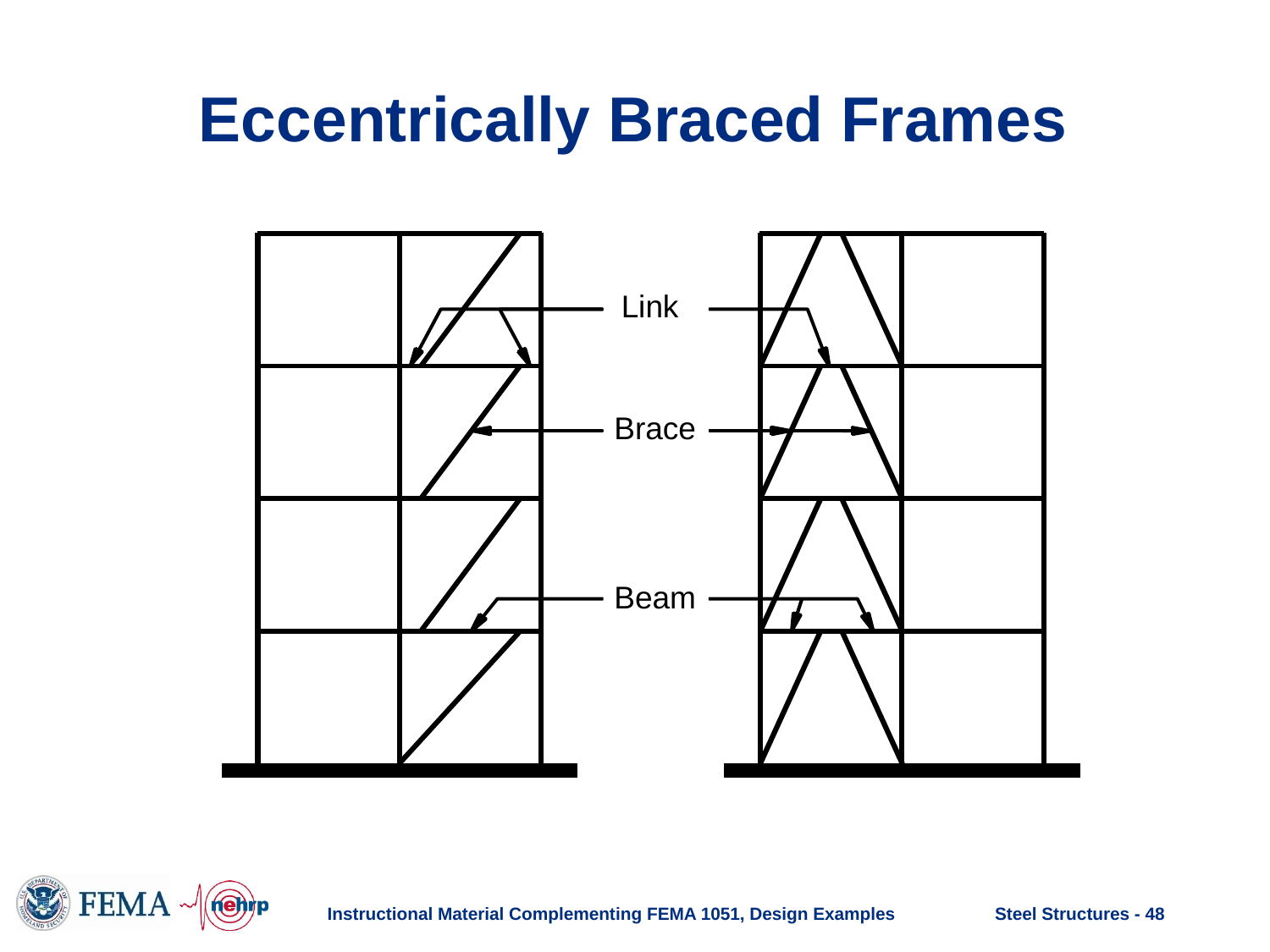

# Eccentrically Braced Frames

Link
Brace
Beam
Instructional Material Complementing FEMA 1051, Design Examples
Steel Structures - 48